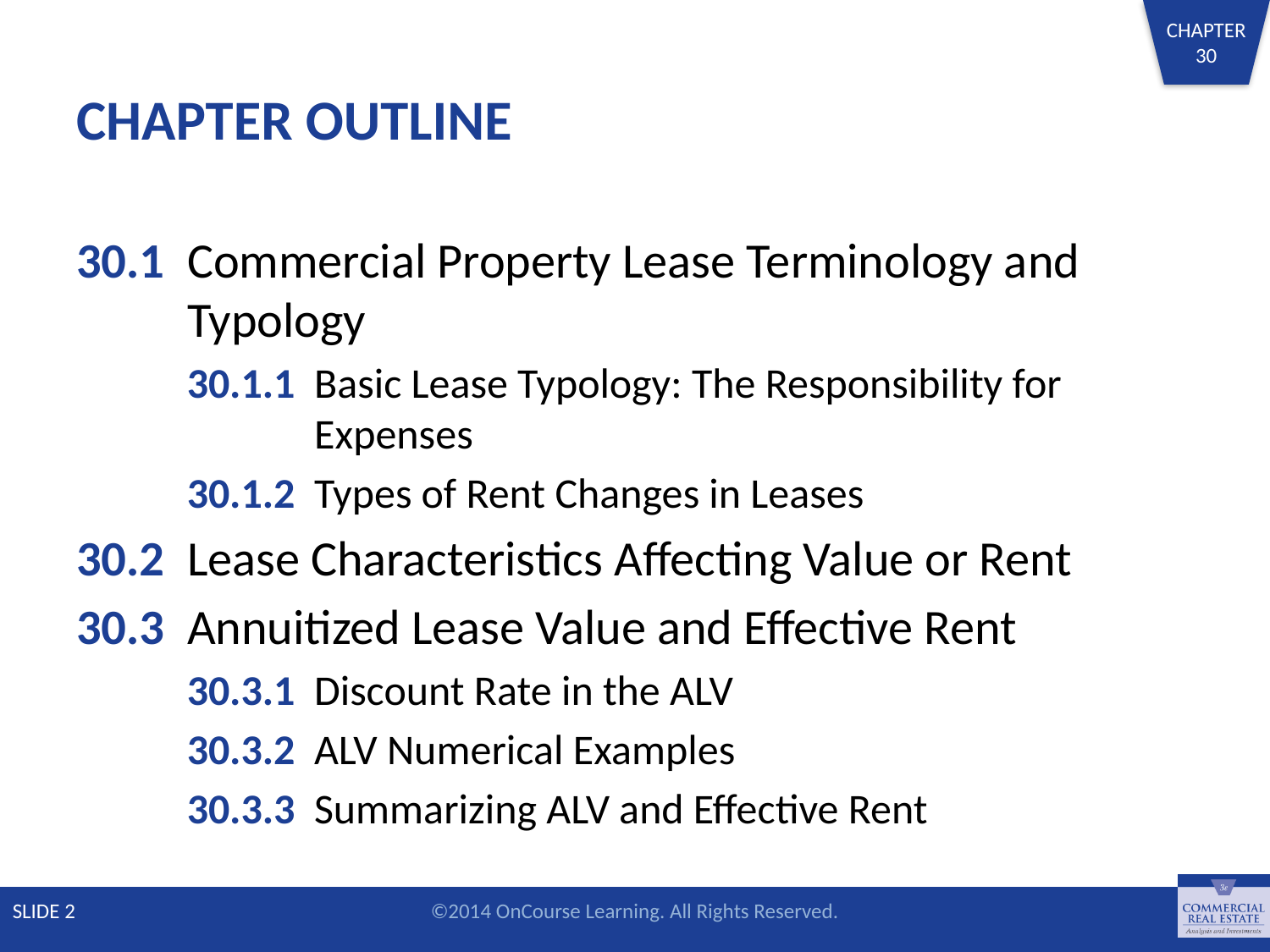

# CHAPTER OUTLINE
30.1	Commercial Property Lease Terminology and Typology
30.1.1	Basic Lease Typology: The Responsibility for Expenses
30.1.2	Types of Rent Changes in Leases
30.2	Lease Characteristics Affecting Value or Rent
30.3	Annuitized Lease Value and Effective Rent
30.3.1	Discount Rate in the ALV
30.3.2	ALV Numerical Examples
30.3.3	Summarizing ALV and Effective Rent
SLIDE 2